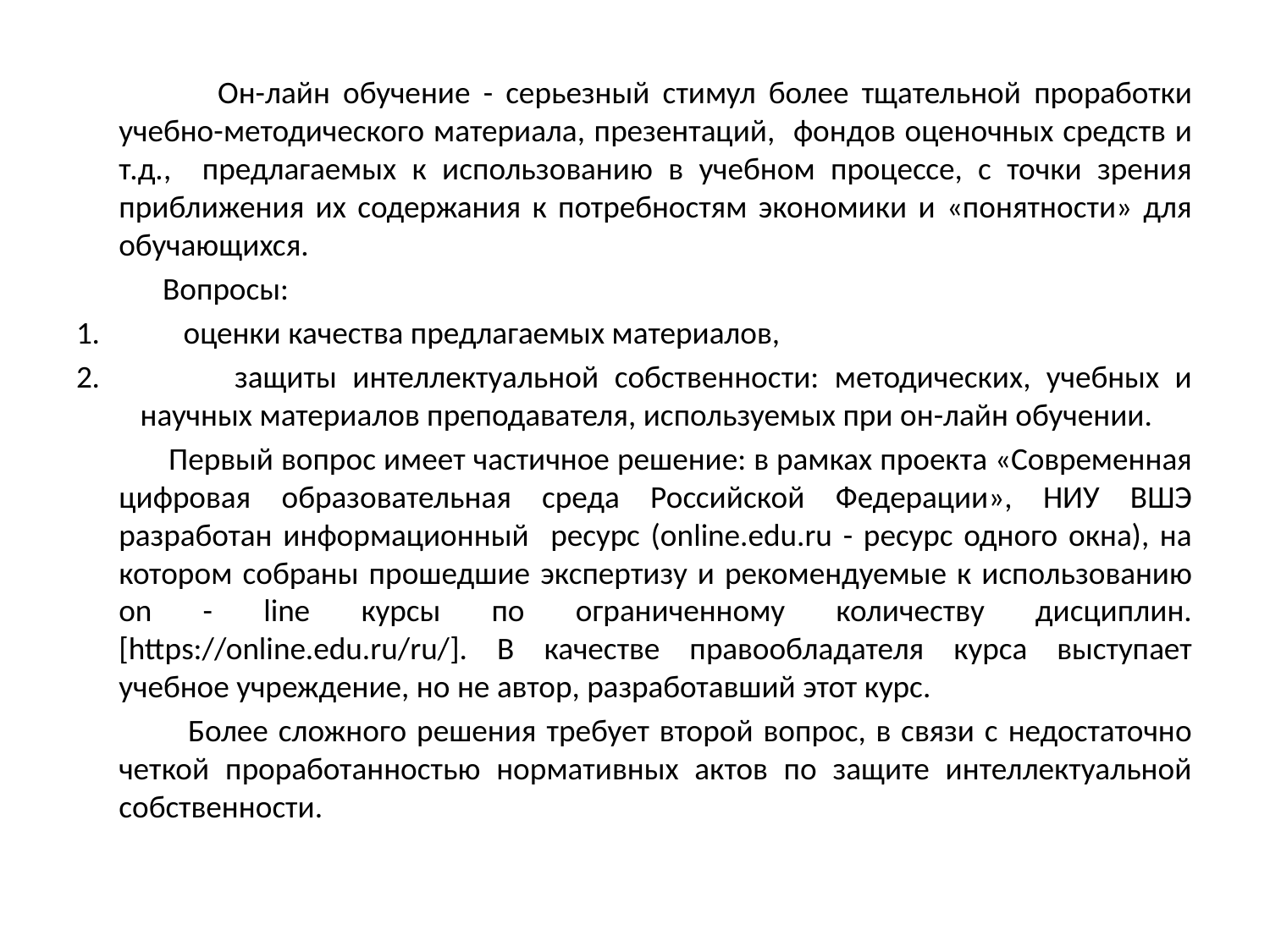

Он-лайн обучение - серьезный стимул более тщательной проработки учебно-методического материала, презентаций,  фондов оценочных средств и т.д.,  предлагаемых к использованию в учебном процессе, с точки зрения приближения их содержания к потребностям экономики и «понятности» для обучающихся.
            Вопросы:
      оценки качества предлагаемых материалов,
      защиты интеллектуальной собственности: методических, учебных и научных материалов преподавателя, используемых при он-лайн обучении.
            Первый вопрос имеет частичное решение: в рамках проекта «Современная цифровая образовательная среда Российской Федерации», НИУ ВШЭ разработан информационный  ресурс (online.edu.ru - ресурс одного окна), на котором собраны прошедшие экспертизу и рекомендуемые к использованию on - line курсы по ограниченному количеству дисциплин. [https://online.edu.ru/ru/]. В качестве правообладателя курса выступает учебное учреждение, но не автор, разработавший этот курс.
           Более сложного решения требует второй вопрос, в связи с недостаточно четкой проработанностью нормативных актов по защите интеллектуальной собственности.